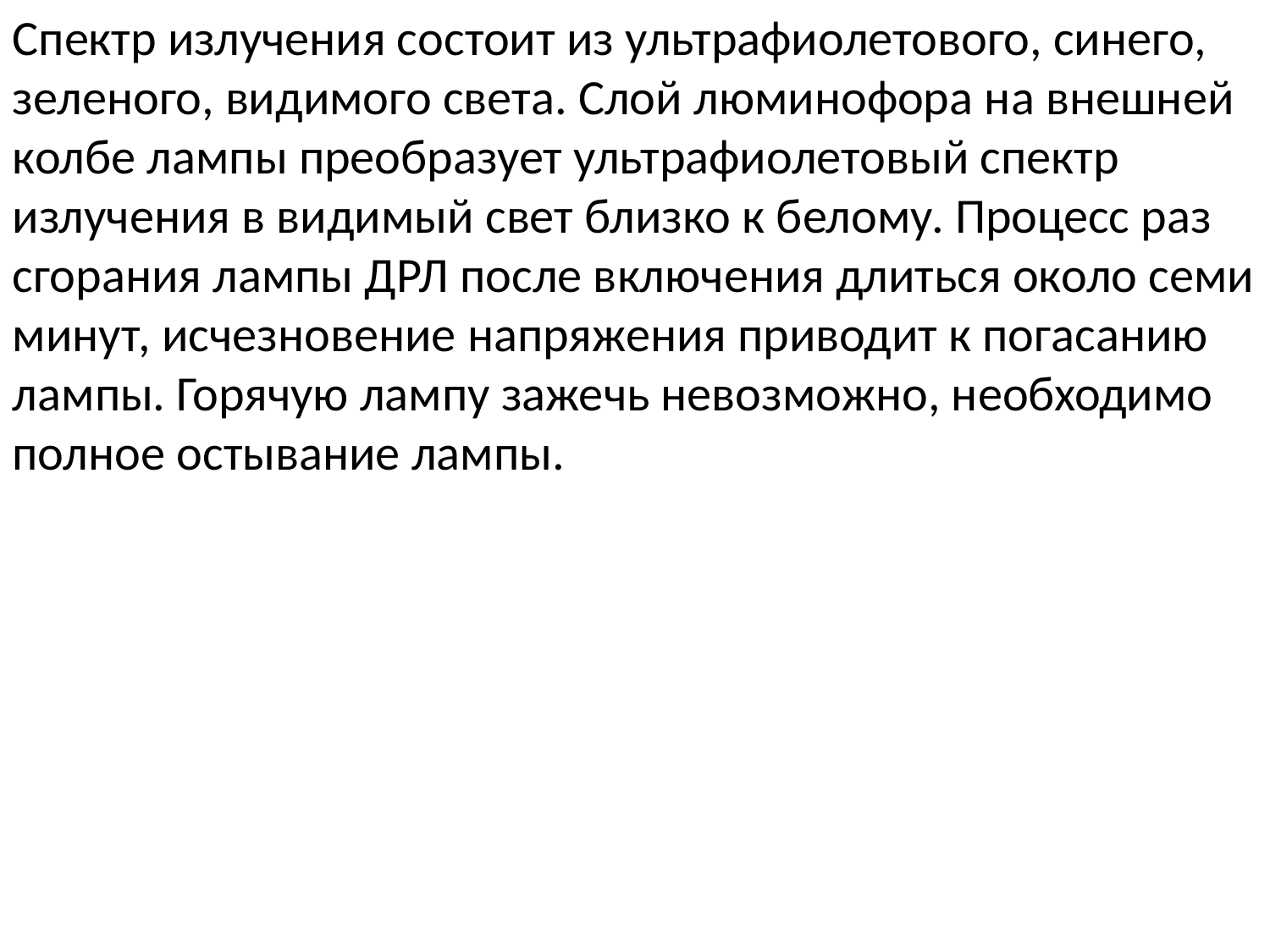

Спектр излучения состоит из ультрафиолетового, синего, зеленого, видимого света. Слой люминофора на внешней колбе лампы преобразует ультрафиолетовый спектр излучения в видимый свет близко к белому. Процесс раз сгорания лампы ДРЛ после включения длиться около семи минут, исчезновение напряжения приводит к погасанию лампы. Горячую лампу зажечь невозможно, необходимо полное остывание лампы.